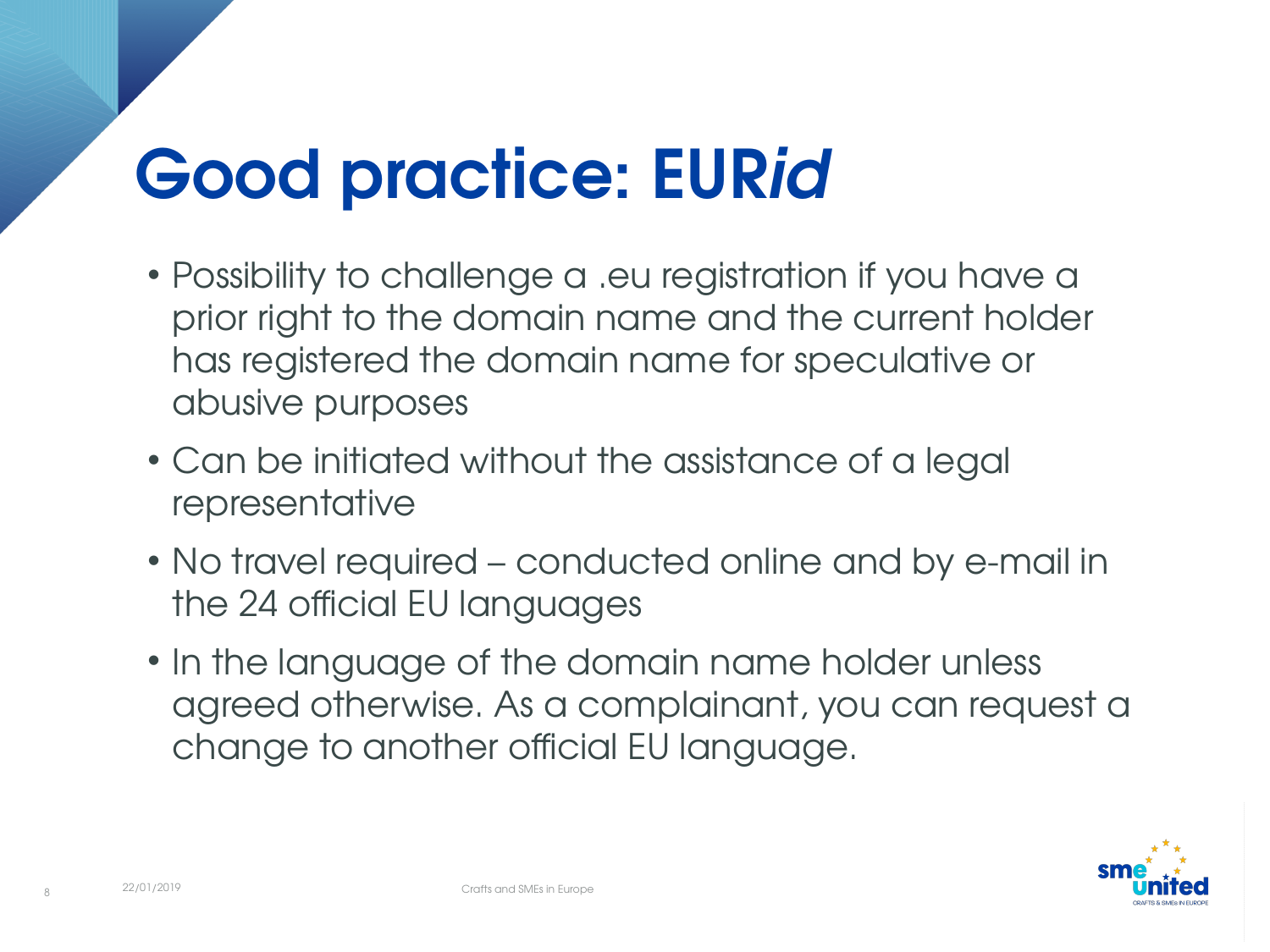

Good practice: EURid
Possibility to challenge a .eu registration if you have a prior right to the domain name and the current holder has registered the domain name for speculative or abusive purposes
Can be initiated without the assistance of a legal representative
No travel required – conducted online and by e-mail in the 24 official EU languages
In the language of the domain name holder unless agreed otherwise. As a complainant, you can request a change to another official EU language.

Crafts and SMEs in Europe
8
22/01/2019